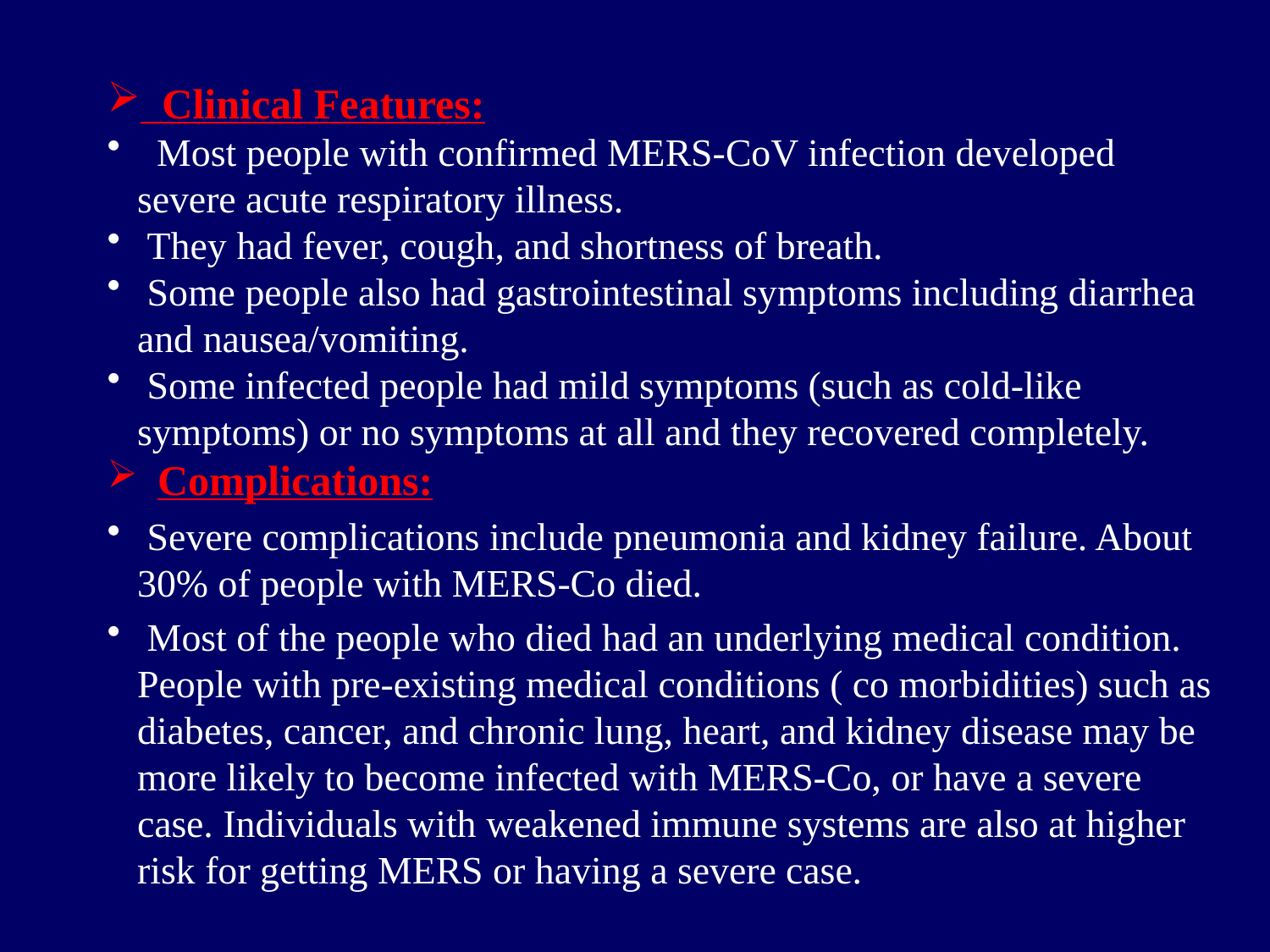

Clinical Features:
  Most people with confirmed MERS-CoV infection developed severe acute respiratory illness.
 They had fever, cough, and shortness of breath.
 Some people also had gastrointestinal symptoms including diarrhea and nausea/vomiting.
 Some infected people had mild symptoms (such as cold-like symptoms) or no symptoms at all and they recovered completely.
  Complications:
 Severe complications include pneumonia and kidney failure. About 30% of people with MERS-Co died.
 Most of the people who died had an underlying medical condition. People with pre-existing medical conditions ( co morbidities) such as diabetes, cancer, and chronic lung, heart, and kidney disease may be more likely to become infected with MERS-Co, or have a severe case. Individuals with weakened immune systems are also at higher risk for getting MERS or having a severe case.